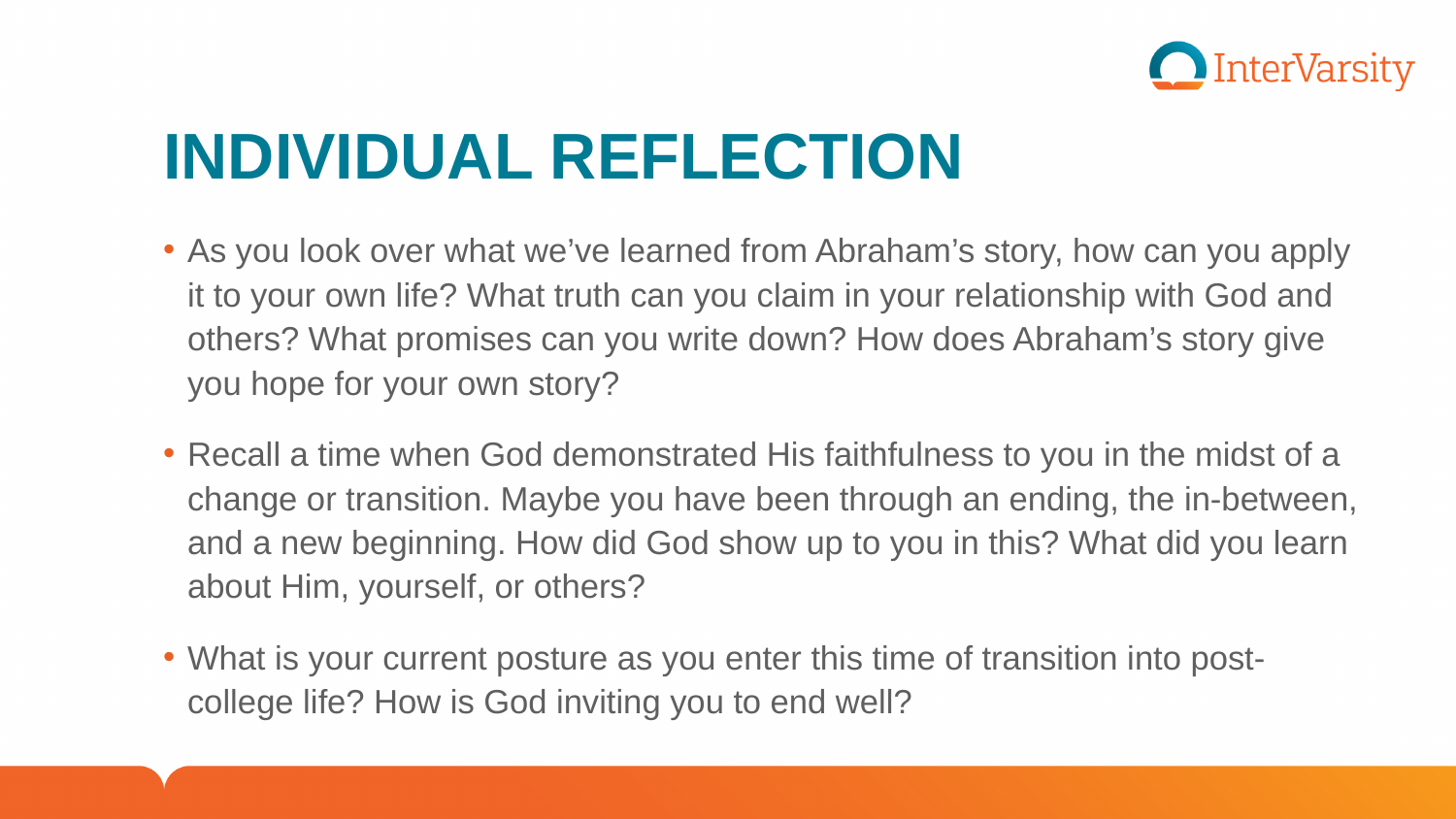

# INDIVIDUAL REFLECTION
As you look over what we’ve learned from Abraham’s story, how can you apply it to your own life? What truth can you claim in your relationship with God and others? What promises can you write down? How does Abraham’s story give you hope for your own story?
Recall a time when God demonstrated His faithfulness to you in the midst of a change or transition. Maybe you have been through an ending, the in-between, and a new beginning. How did God show up to you in this? What did you learn about Him, yourself, or others?
What is your current posture as you enter this time of transition into post-college life? How is God inviting you to end well?